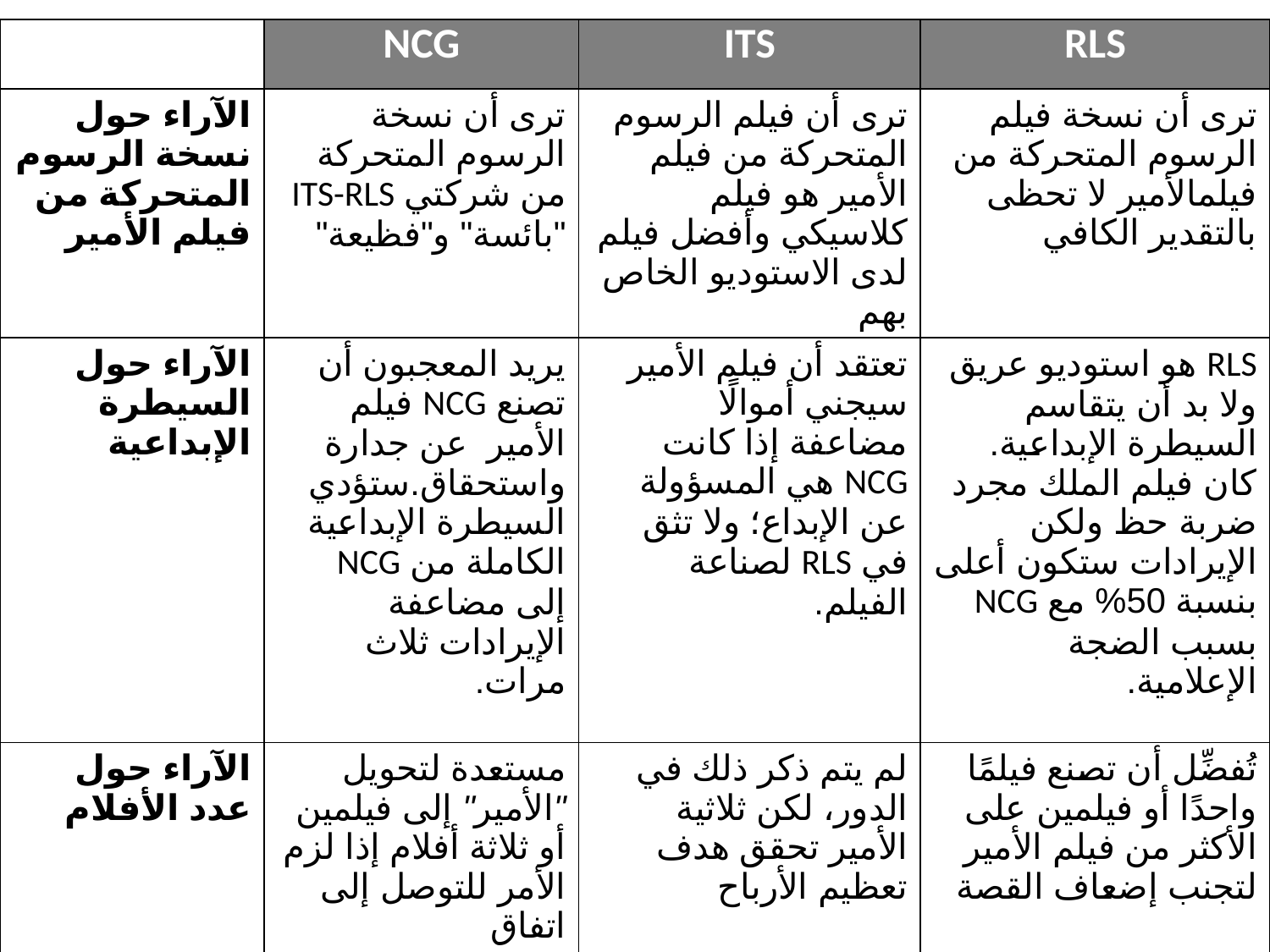

|  | NCG | ITS | RLS |
| --- | --- | --- | --- |
| الآراء حول نسخة الرسوم المتحركة من فيلم الأمير | ترى أن نسخة الرسوم المتحركة من شركتي ITS-RLS "بائسة" و"فظيعة" | ترى أن فيلم الرسوم المتحركة من فيلم الأمير هو فيلم كلاسيكي وأفضل فيلم لدى الاستوديو الخاص بهم | ترى أن نسخة فيلم الرسوم المتحركة من فيلمالأمير لا تحظى بالتقدير الكافي |
| الآراء حول السيطرة الإبداعية | يريد المعجبون أن تصنع NCG فيلم الأمير عن جدارة واستحقاق.ستؤدي السيطرة الإبداعية الكاملة من NCG إلى مضاعفة الإيرادات ثلاث مرات. | تعتقد أن فيلم الأمير سيجني أموالًا مضاعفة إذا كانت NCG هي المسؤولة عن الإبداع؛ ولا تثق في RLS لصناعة الفيلم. | RLS هو استوديو عريق ولا بد أن يتقاسم السيطرة الإبداعية. كان فيلم الملك مجرد ضربة حظ ولكن الإيرادات ستكون أعلى بنسبة 50% مع NCG بسبب الضجة الإعلامية. |
| الآراء حول عدد الأفلام | مستعدة لتحويل "الأمير" إلى فيلمين أو ثلاثة أفلام إذا لزم الأمر للتوصل إلى اتفاق | لم يتم ذكر ذلك في الدور، لكن ثلاثية الأمير تحقق هدف تعظيم الأرباح | تُفضِّل أن تصنع فيلمًا واحدًا أو فيلمين على الأكثر من فيلم الأمير لتجنب إضعاف القصة |